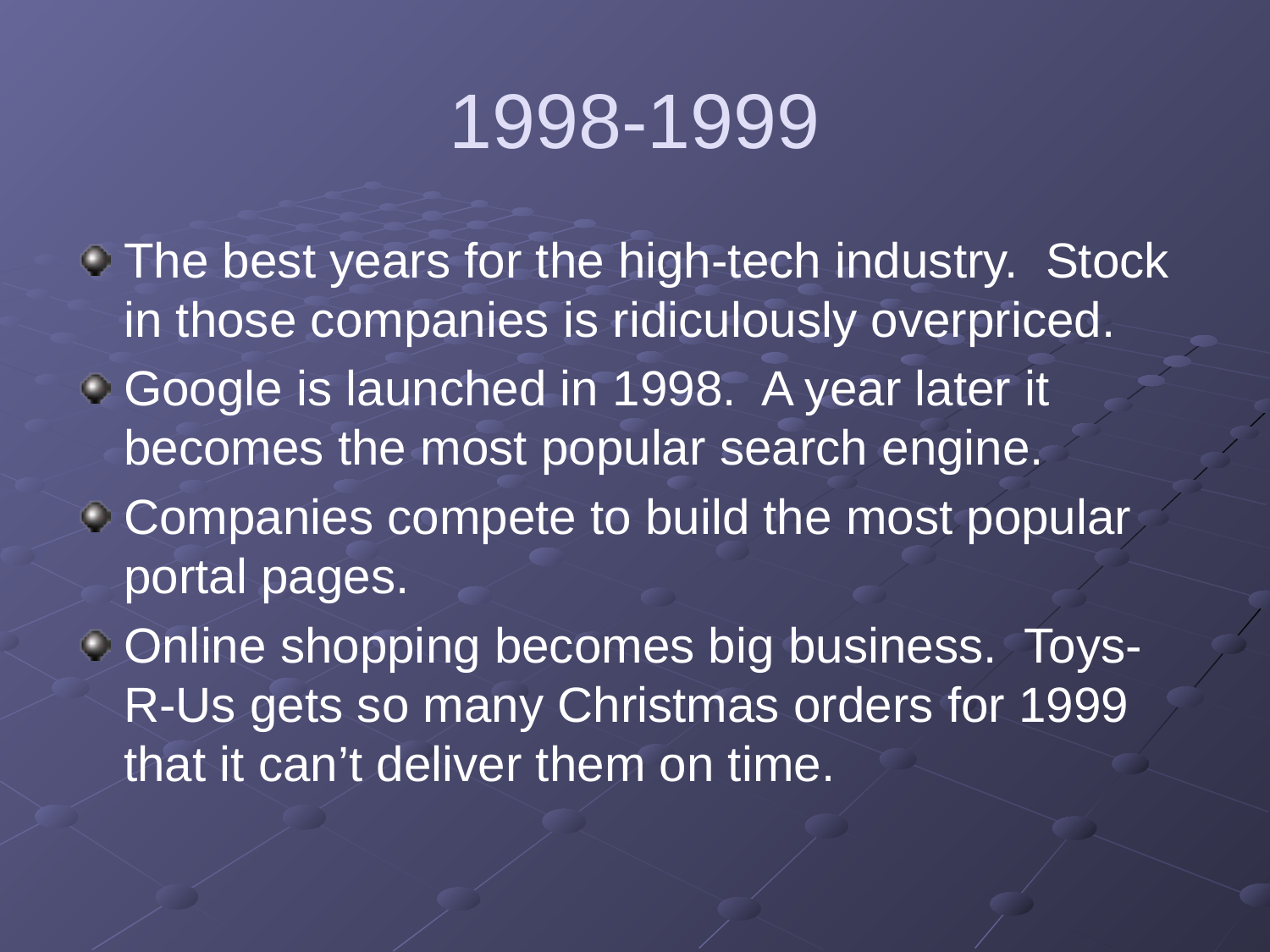

# 1998-1999
The best years for the high-tech industry.  Stock in those companies is ridiculously overpriced.
Google is launched in 1998.  A year later it becomes the most popular search engine.
Companies compete to build the most popular portal pages.
Online shopping becomes big business.  Toys-R-Us gets so many Christmas orders for 1999 that it can’t deliver them on time.